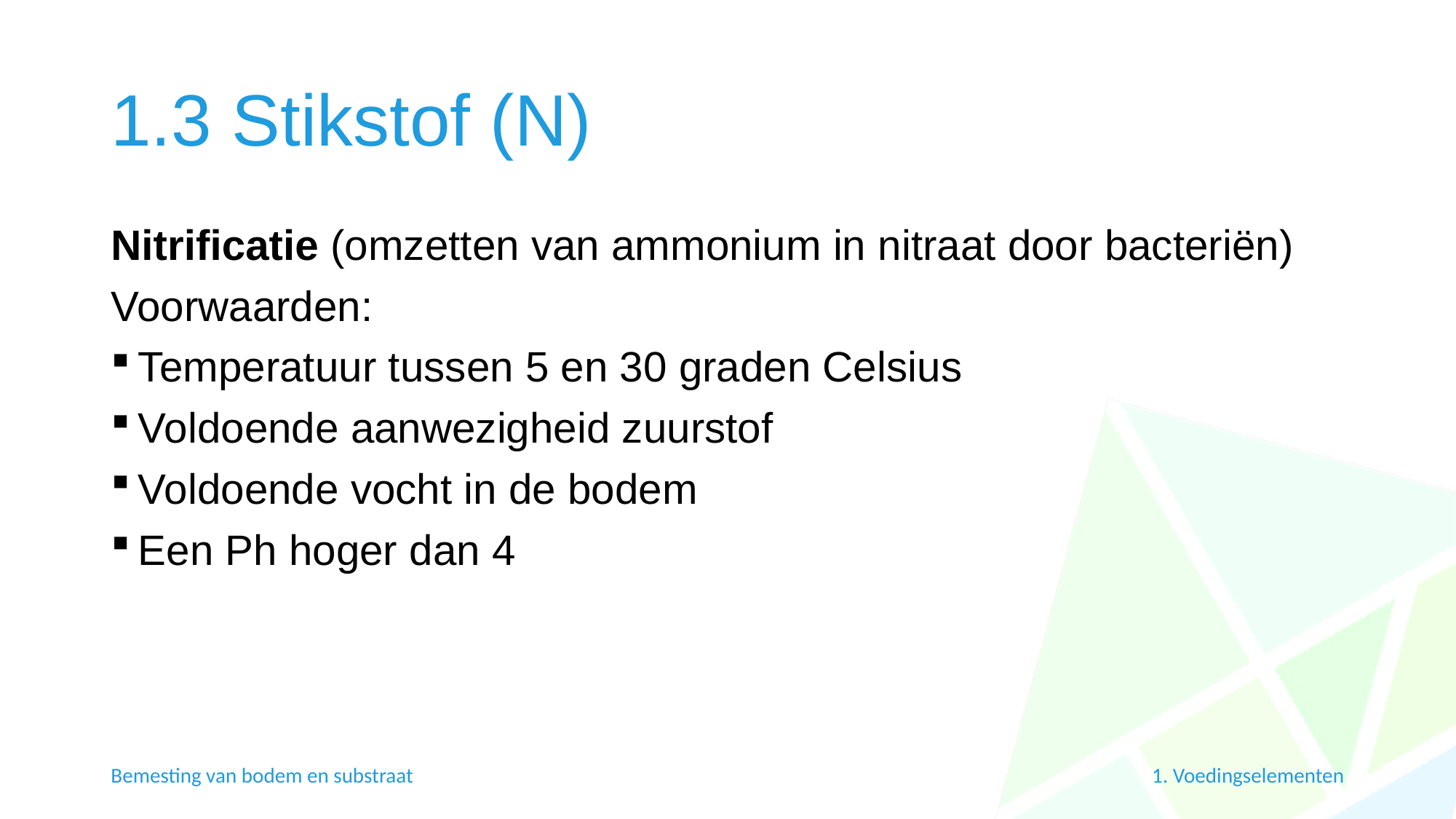

# 1.3 Stikstof (N)
Nitrificatie (omzetten van ammonium in nitraat door bacteriën)
Voorwaarden:
Temperatuur tussen 5 en 30 graden Celsius
Voldoende aanwezigheid zuurstof
Voldoende vocht in de bodem
Een Ph hoger dan 4

Bemesting van bodem en substraat

1. Voedingselementen